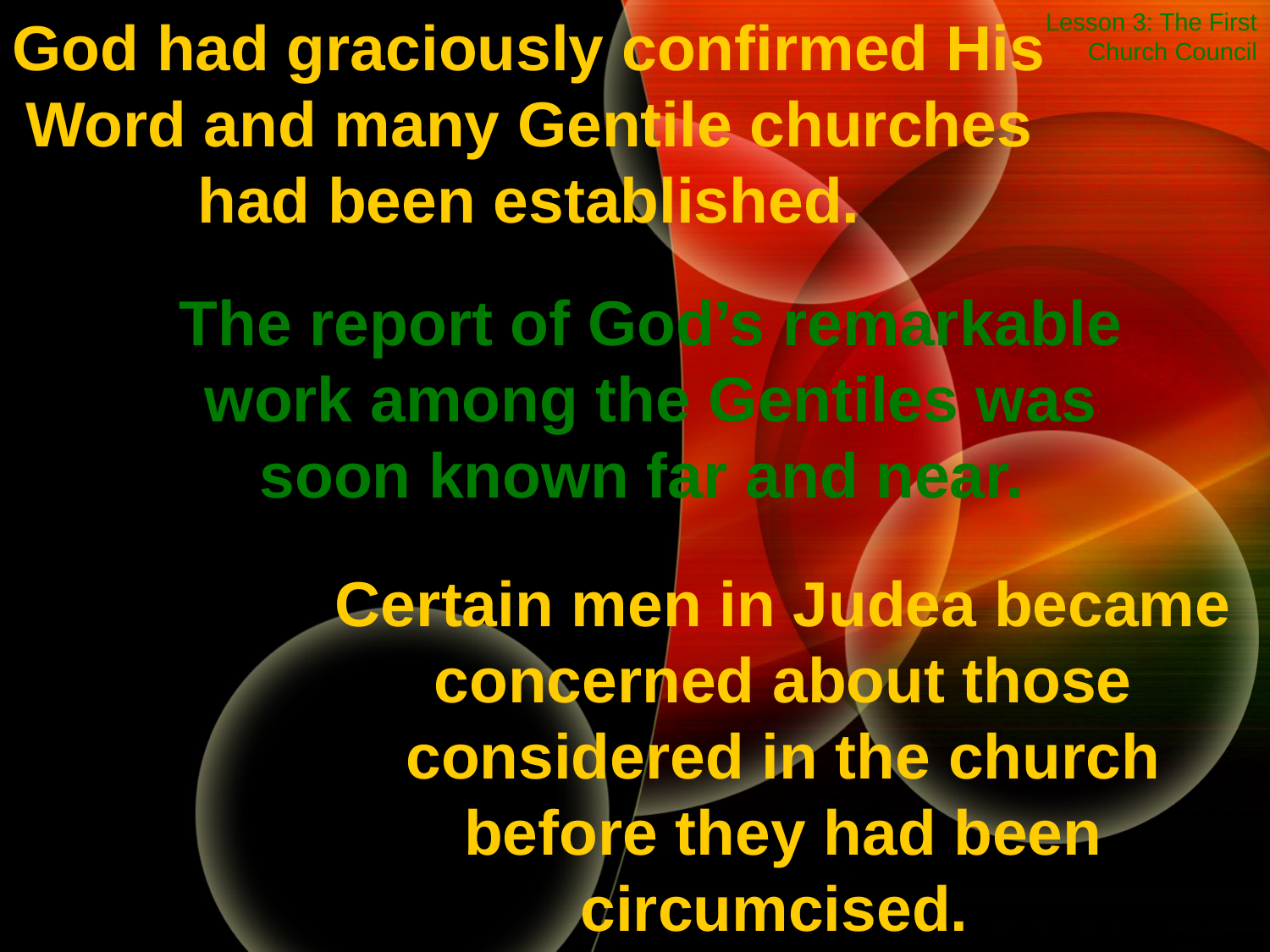

God had graciously confirmed His Word and many Gentile churches had been established.
Lesson 3: The First Church Council
The report of God’s remarkable work among the Gentiles was soon known far and near.
Certain men in Judea became concerned about those considered in the church before they had been circumcised.